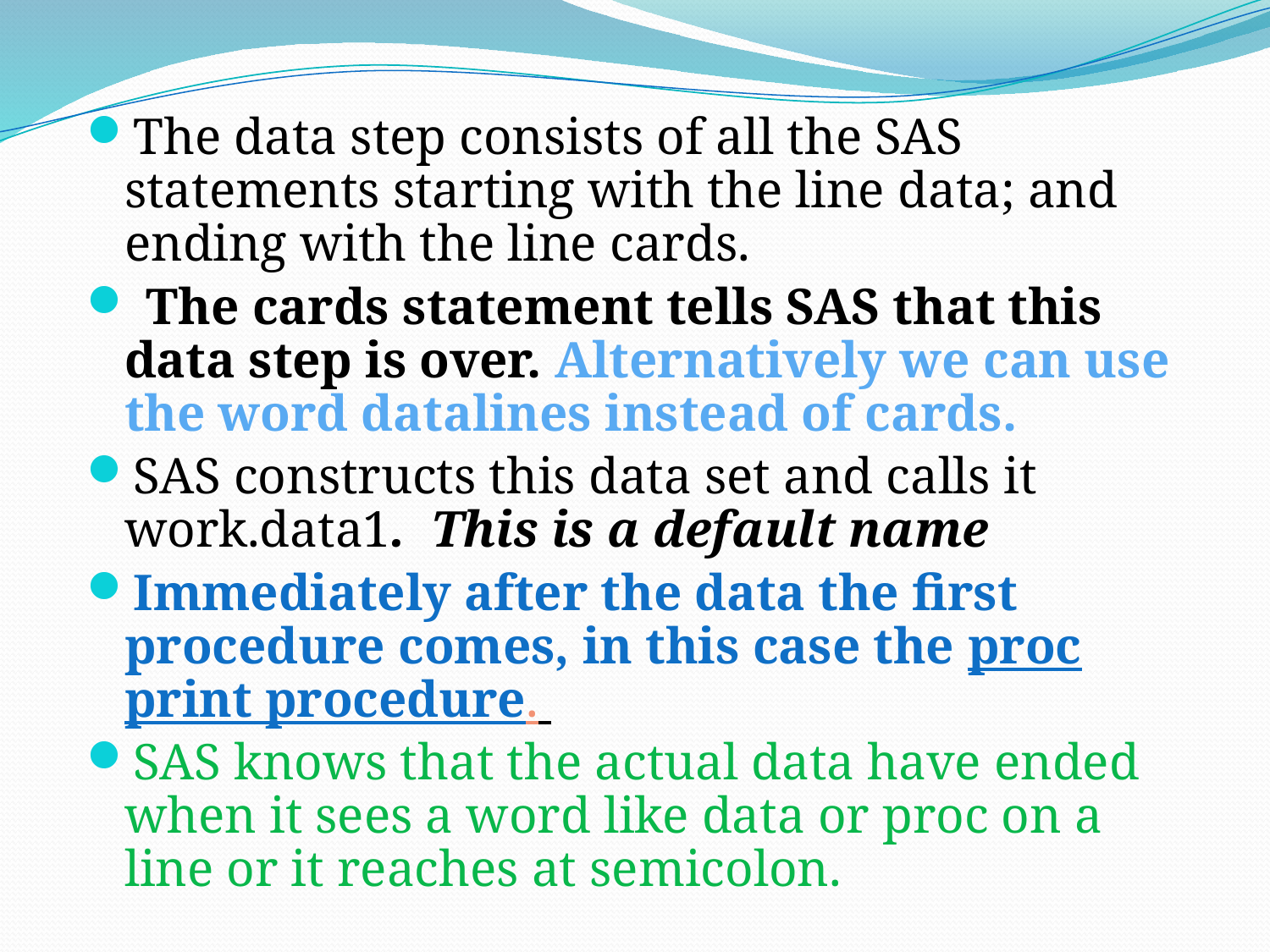

The data step consists of all the SAS statements starting with the line data; and ending with the line cards.
 The cards statement tells SAS that this data step is over. Alternatively we can use the word datalines instead of cards.
SAS constructs this data set and calls it work.data1.  This is a default name
Immediately after the data the first procedure comes, in this case the proc print procedure.
SAS knows that the actual data have ended when it sees a word like data or proc on a line or it reaches at semicolon.